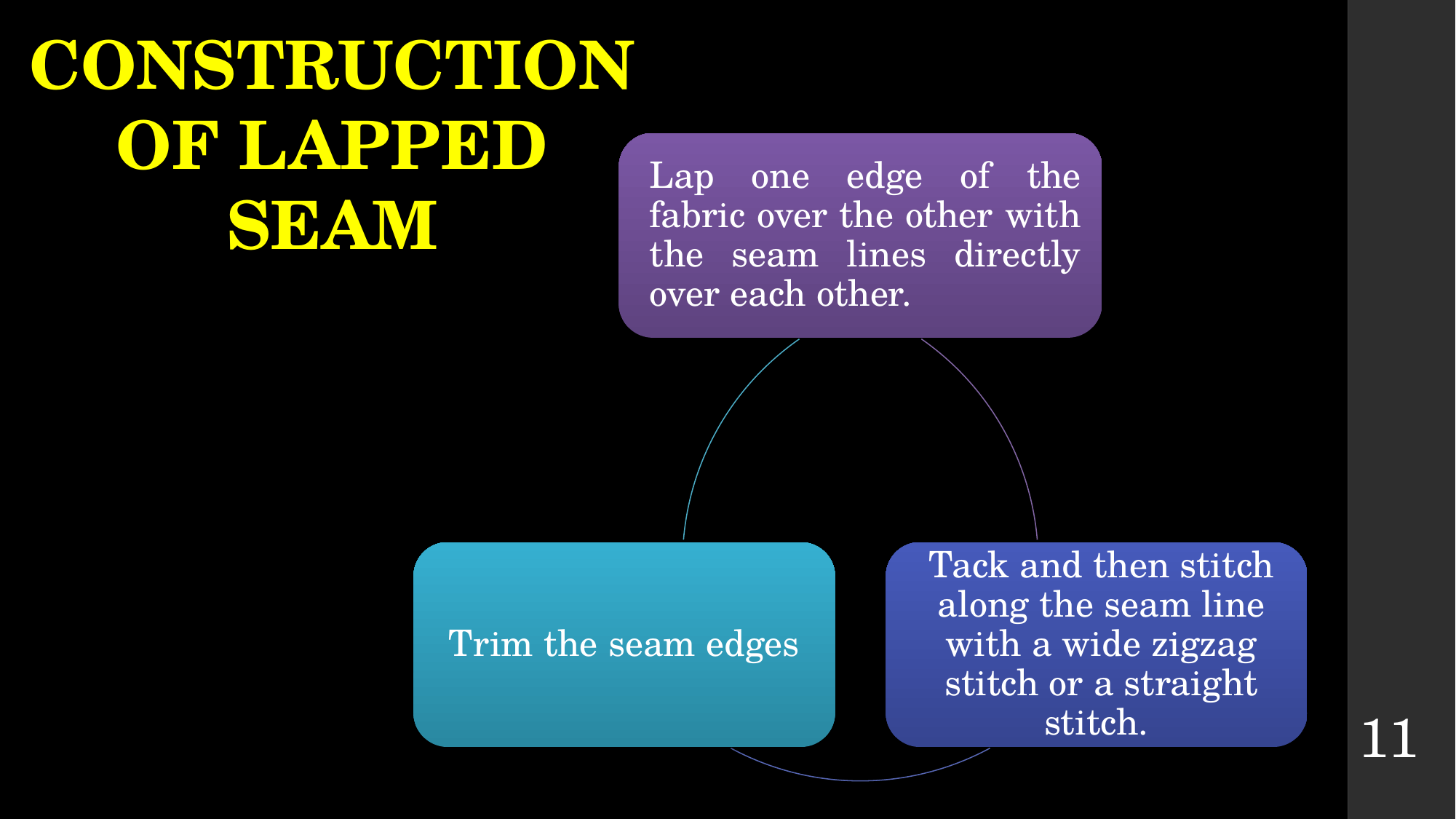

# CONSTRUCTION OF LAPPED SEAM
Lap one edge of the fabric over the other with the seam lines directly over each other.
Tack and then stitch along the seam line with a wide zigzag stitch or a straight stitch.
Trim the seam edges
11